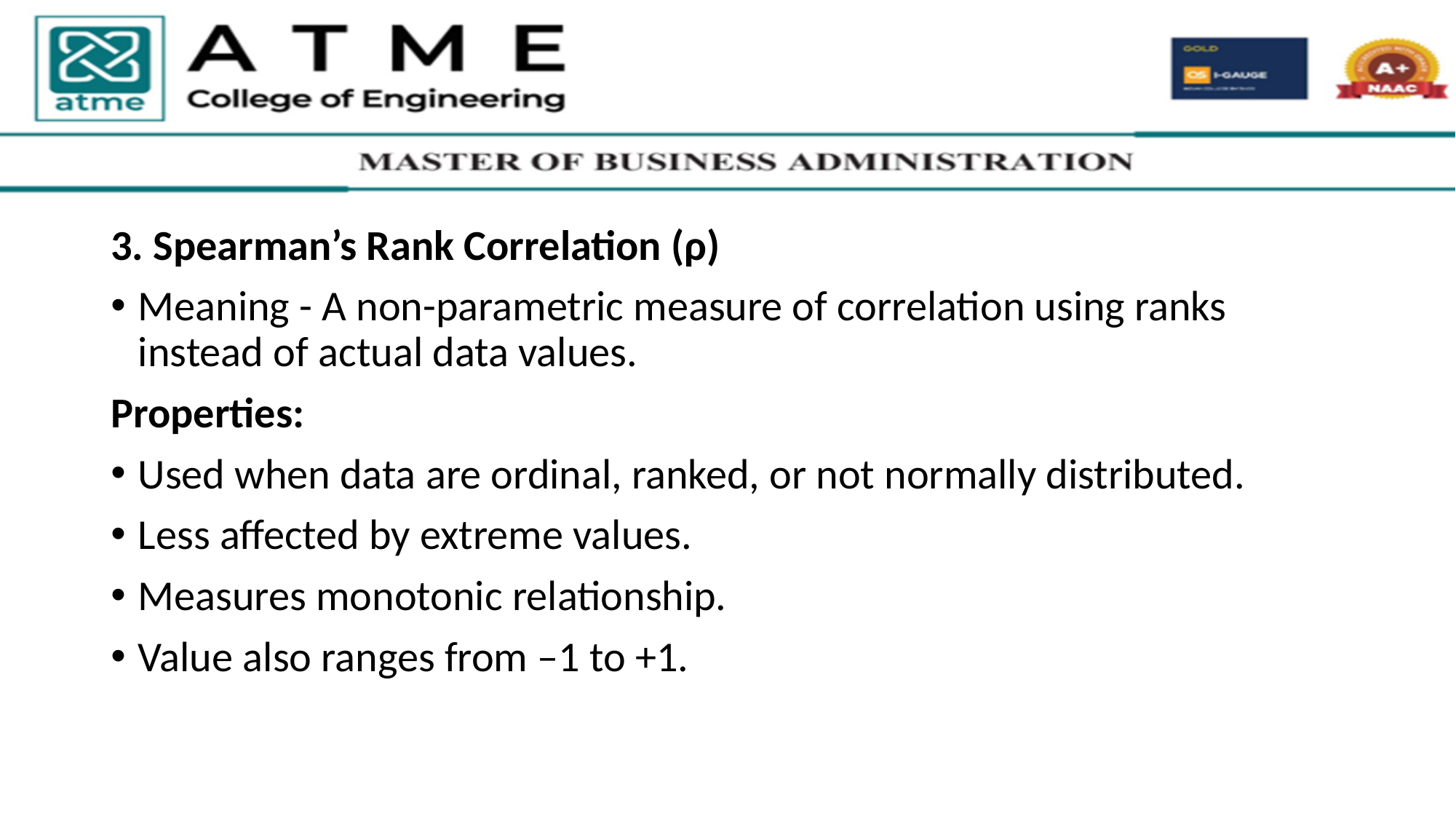

3. Spearman’s Rank Correlation (ρ)
Meaning - A non-parametric measure of correlation using ranks instead of actual data values.
Properties:
Used when data are ordinal, ranked, or not normally distributed.
Less affected by extreme values.
Measures monotonic relationship.
Value also ranges from –1 to +1.